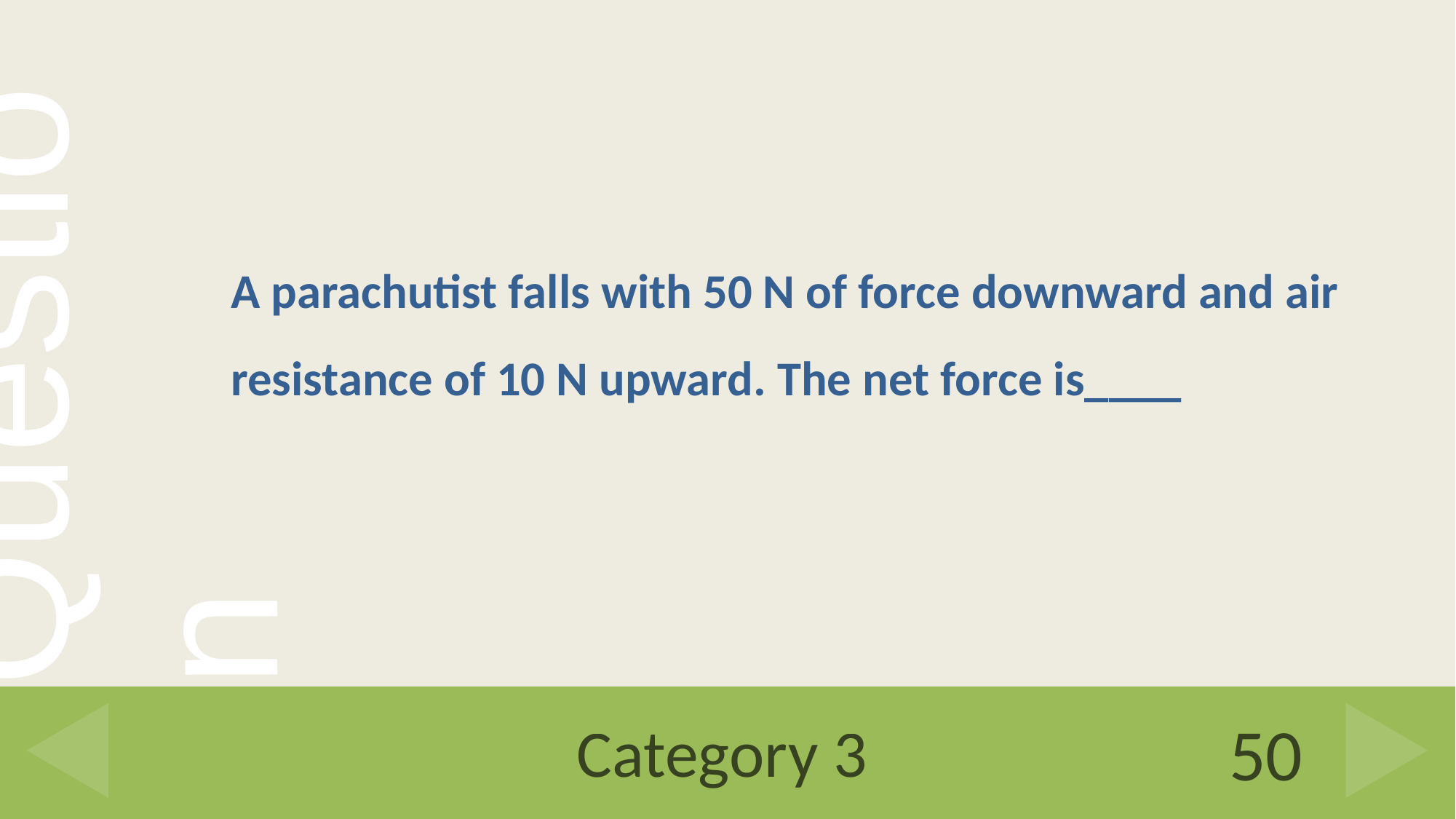

A parachutist falls with 50 N of force downward and air resistance of 10 N upward. The net force is____

# Category 3
50